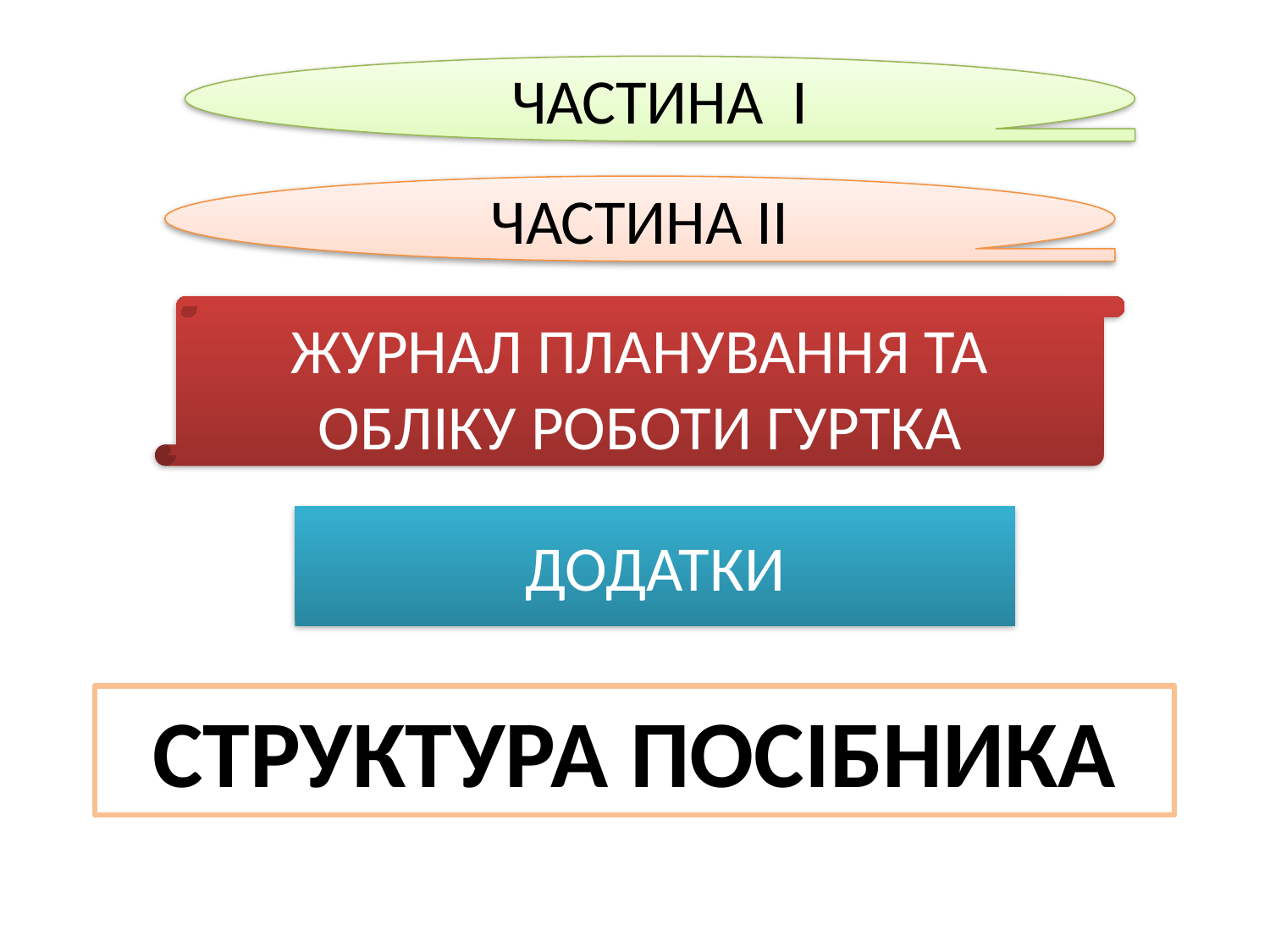

ЧАСТИНА  І
ЧАСТИНА ІІ
ЖУРНАЛ ПЛАНУВАННЯ ТА ОБЛІКУ РОБОТИ ГУРТКА
ДОДАТКИ
# СТРУКТУРА ПОСІБНИКА